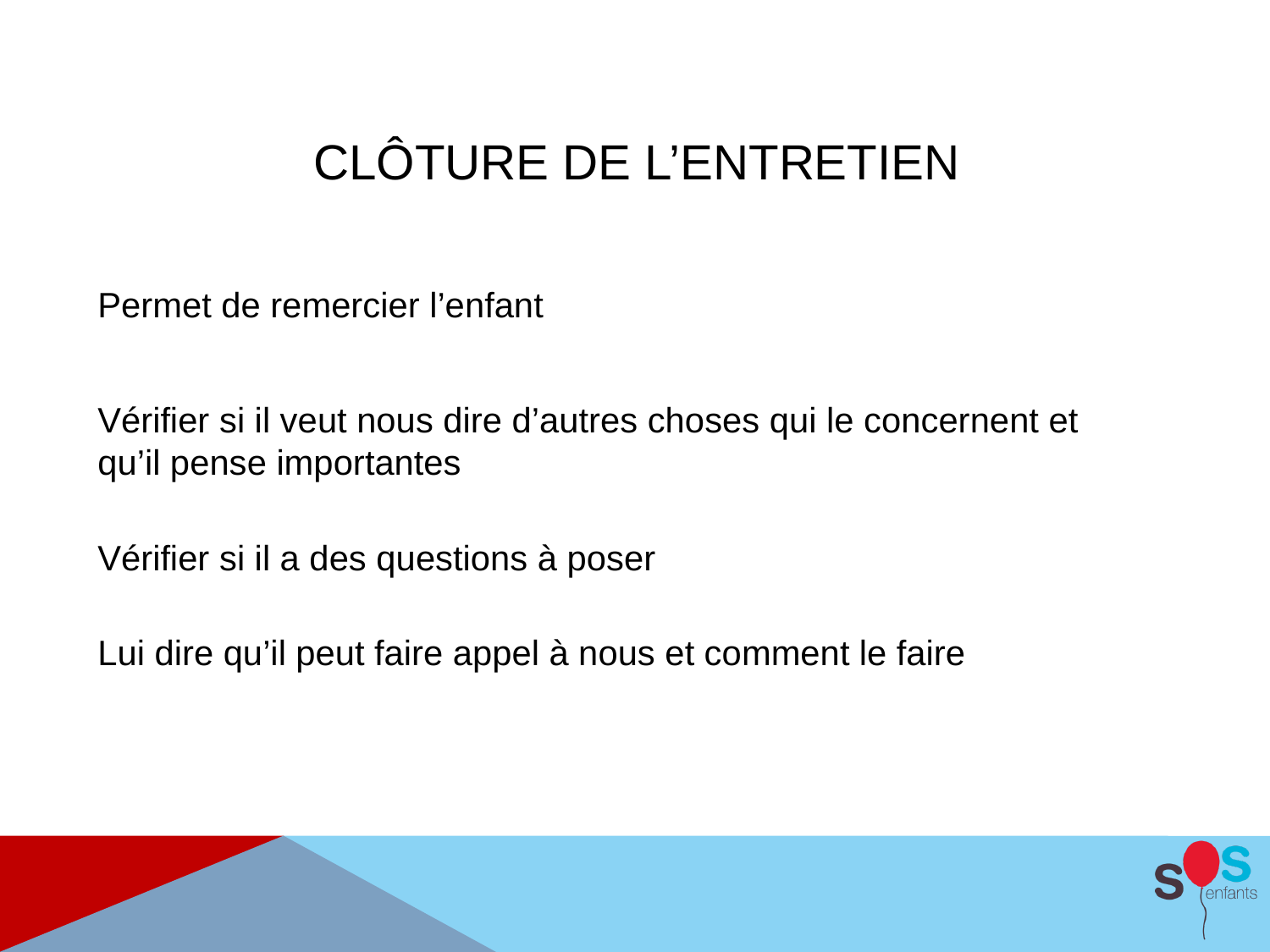

# Clôture de l’entretien
Permet de remercier l’enfant

Vérifier si il veut nous dire d’autres choses qui le concernent et qu’il pense importantes

Vérifier si il a des questions à poser

Lui dire qu’il peut faire appel à nous et comment le faire